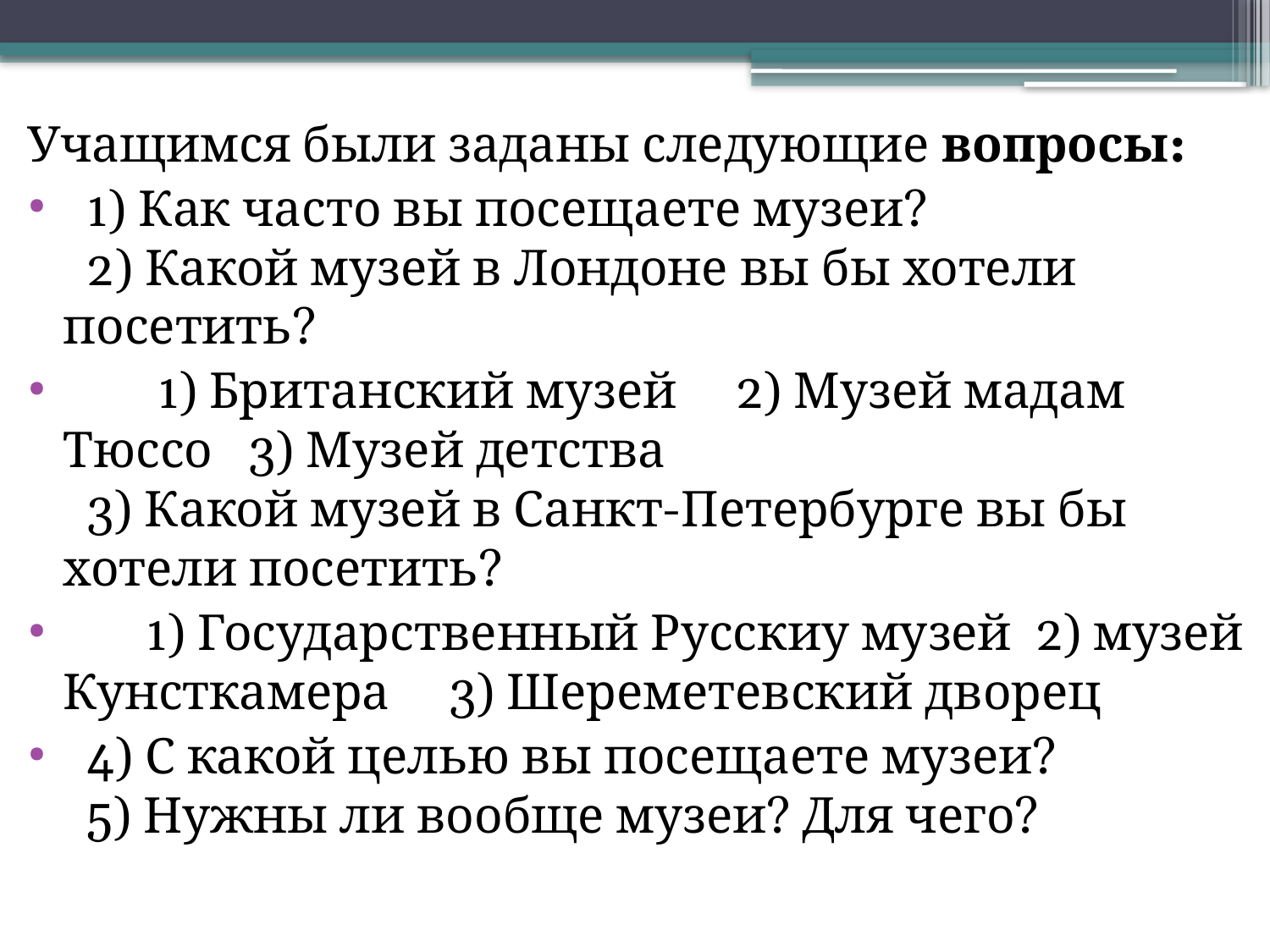

Учащимся были заданы следующие вопросы:
  1) Как часто вы посещаете музеи?
  2) Какой музей в Лондоне вы бы хотели посетить?
        1) Британский музей     2) Музей мадам Тюссо   3) Музей детства
  3) Какой музей в Санкт-Петербурге вы бы хотели посетить?
       1) Государственный Русскиу музей  2) музей Кунсткамера     3) Шереметевский дворец
  4) С какой целью вы посещаете музеи?
  5) Нужны ли вообще музеи? Для чего?